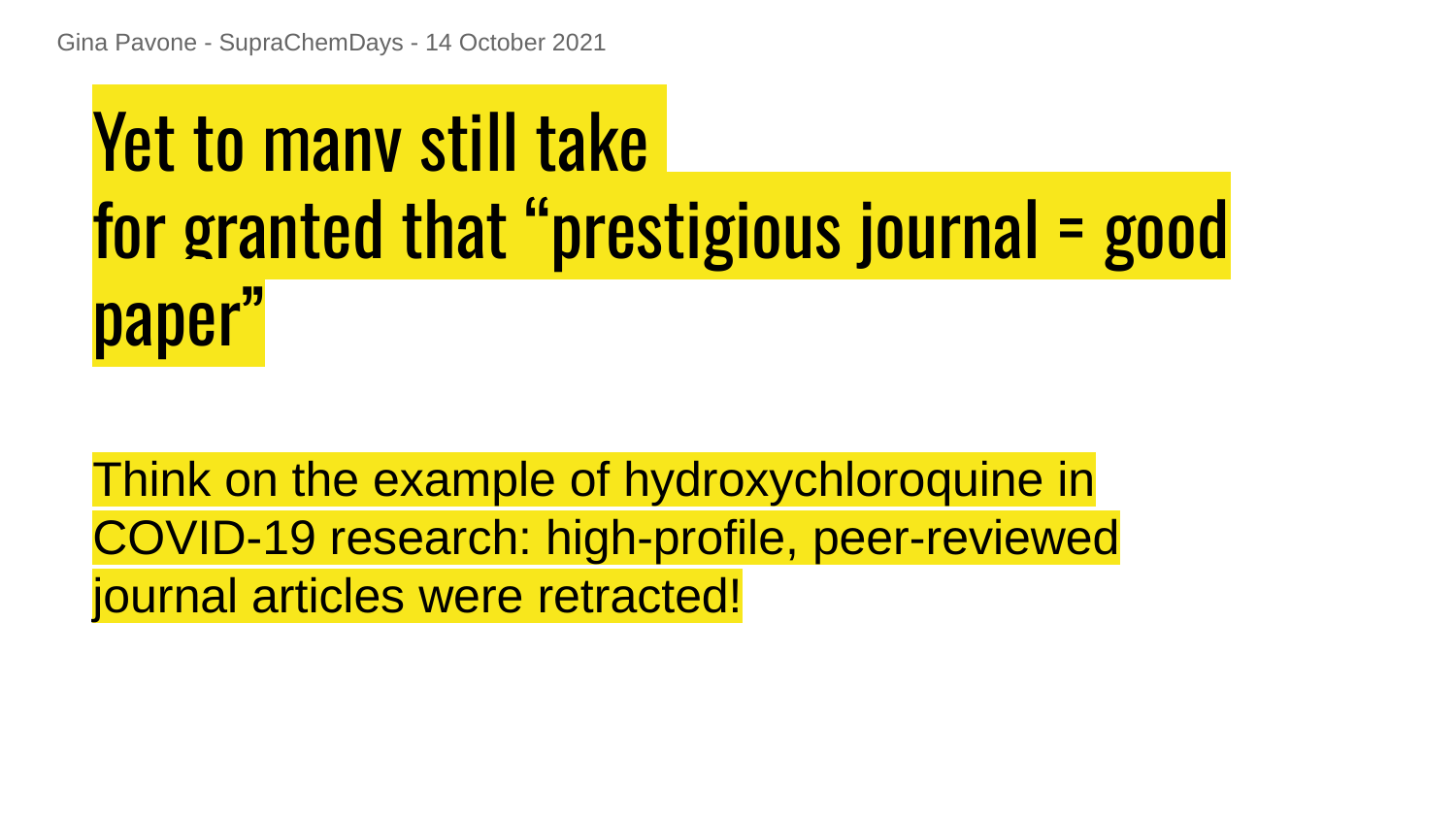

Yet to many still take
for granted that “prestigious journal = good paper”

Think on the example of hydroxychloroquine in COVID-19 research: high-profile, peer-reviewed journal articles were retracted!